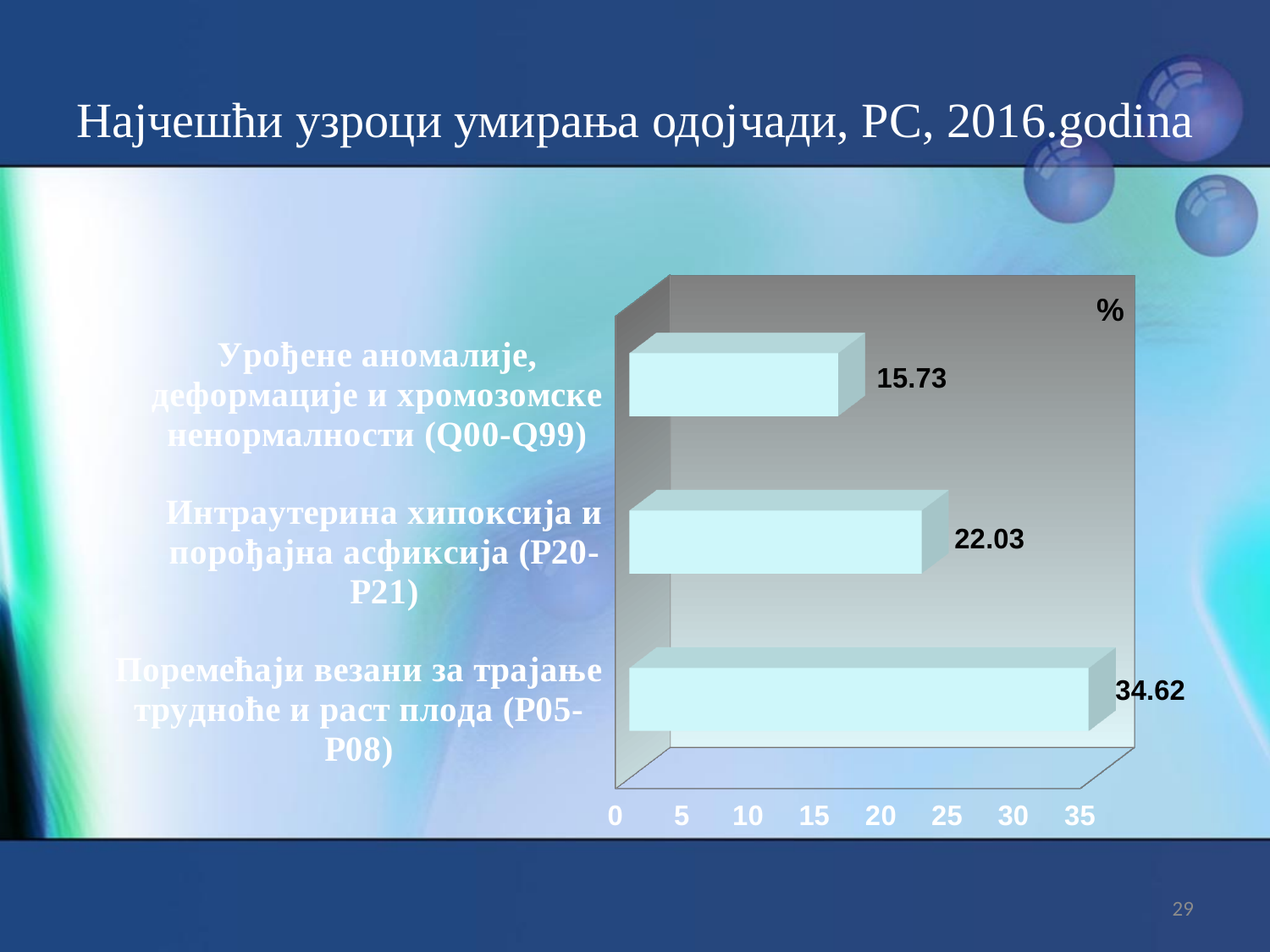

# Најчешћи узроци умирања одојчади, РС, 2016.godina

[unsupported chart]

29